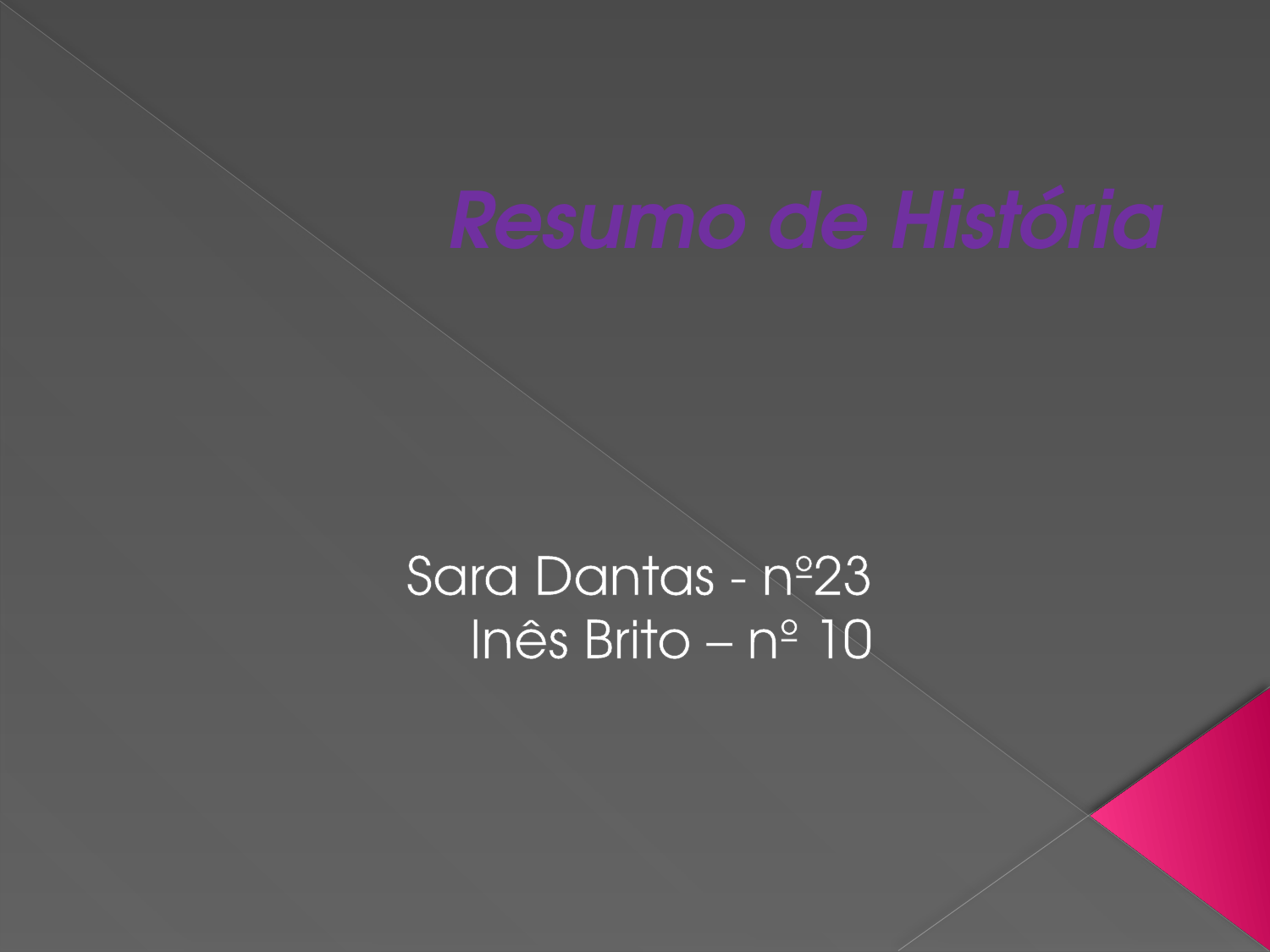

# Resumo de História
Sara Dantas - nº23
Inês Brito – nº 10